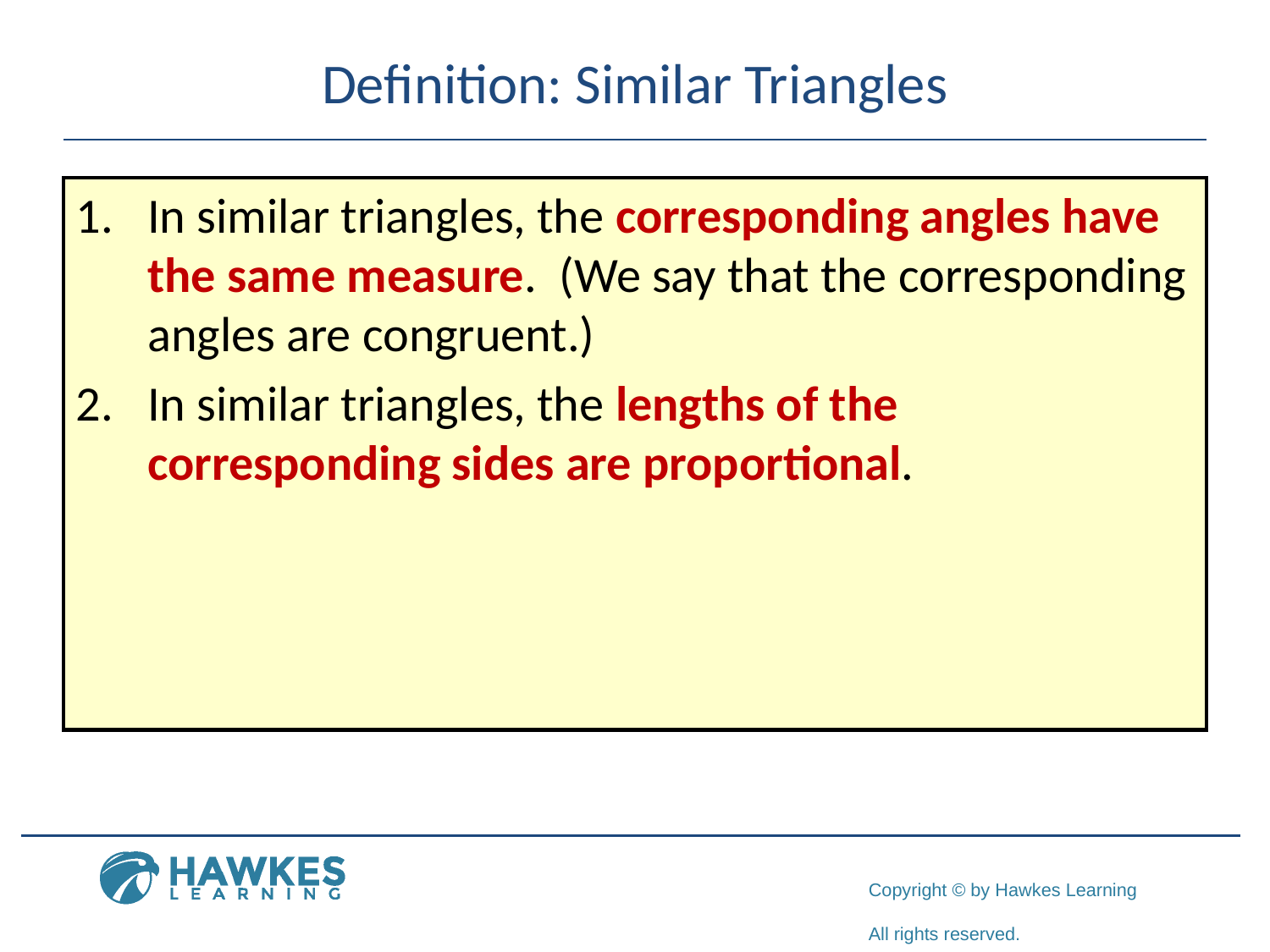

# Definition: Similar Triangles
In similar triangles, the corresponding angles have the same measure.  (We say that the corresponding angles are congruent.)
In similar triangles, the lengths of the corresponding sides are proportional.